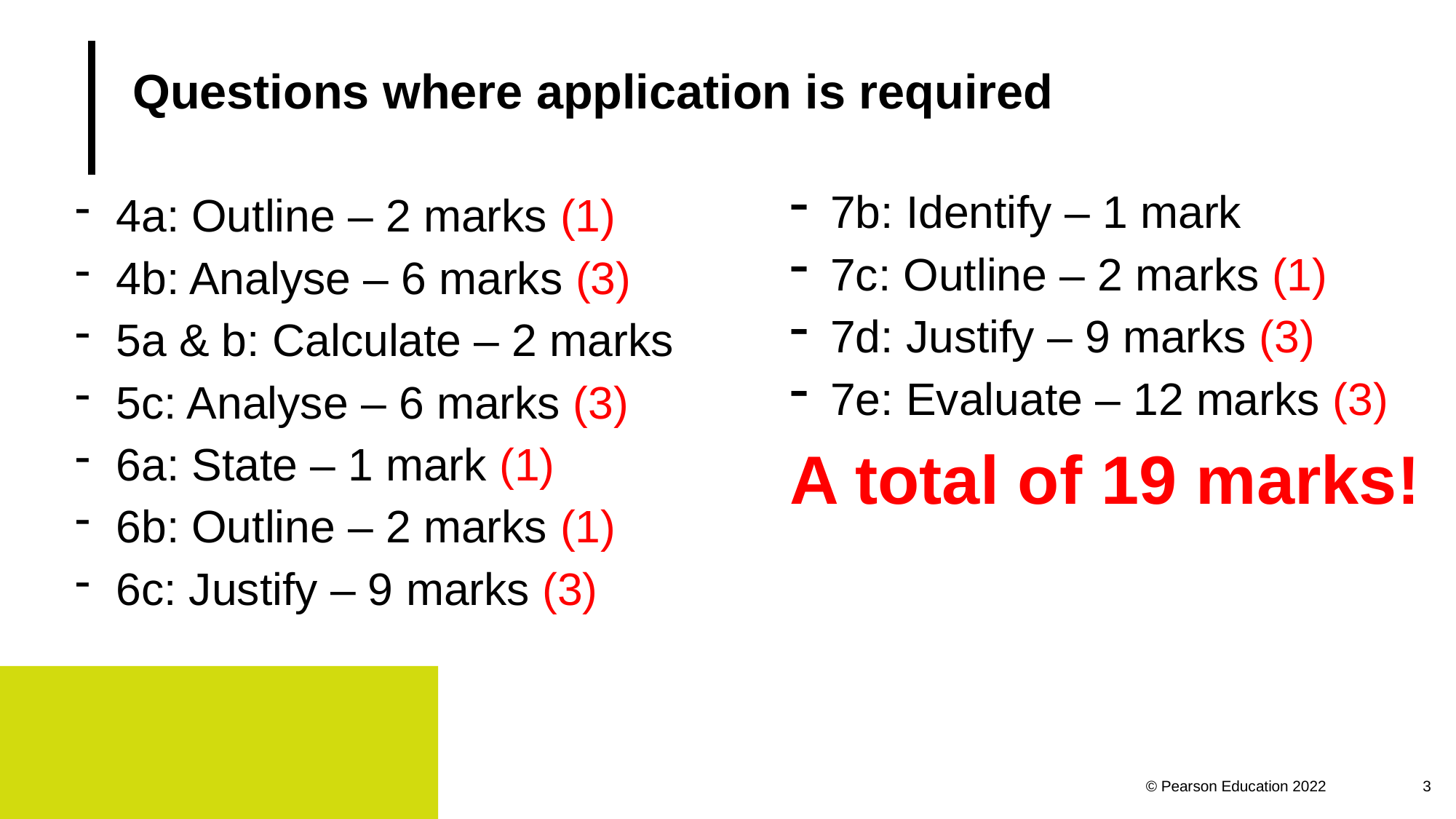

# Questions where application is required
7b: Identify – 1 mark
7c: Outline – 2 marks (1)
7d: Justify – 9 marks (3)
7e: Evaluate – 12 marks (3)
A total of 19 marks!

4a: Outline – 2 marks (1)
4b: Analyse – 6 marks (3)
5a & b: Calculate – 2 marks
5c: Analyse – 6 marks (3)
6a: State – 1 mark (1)
6b: Outline – 2 marks (1)
6c: Justify – 9 marks (3)